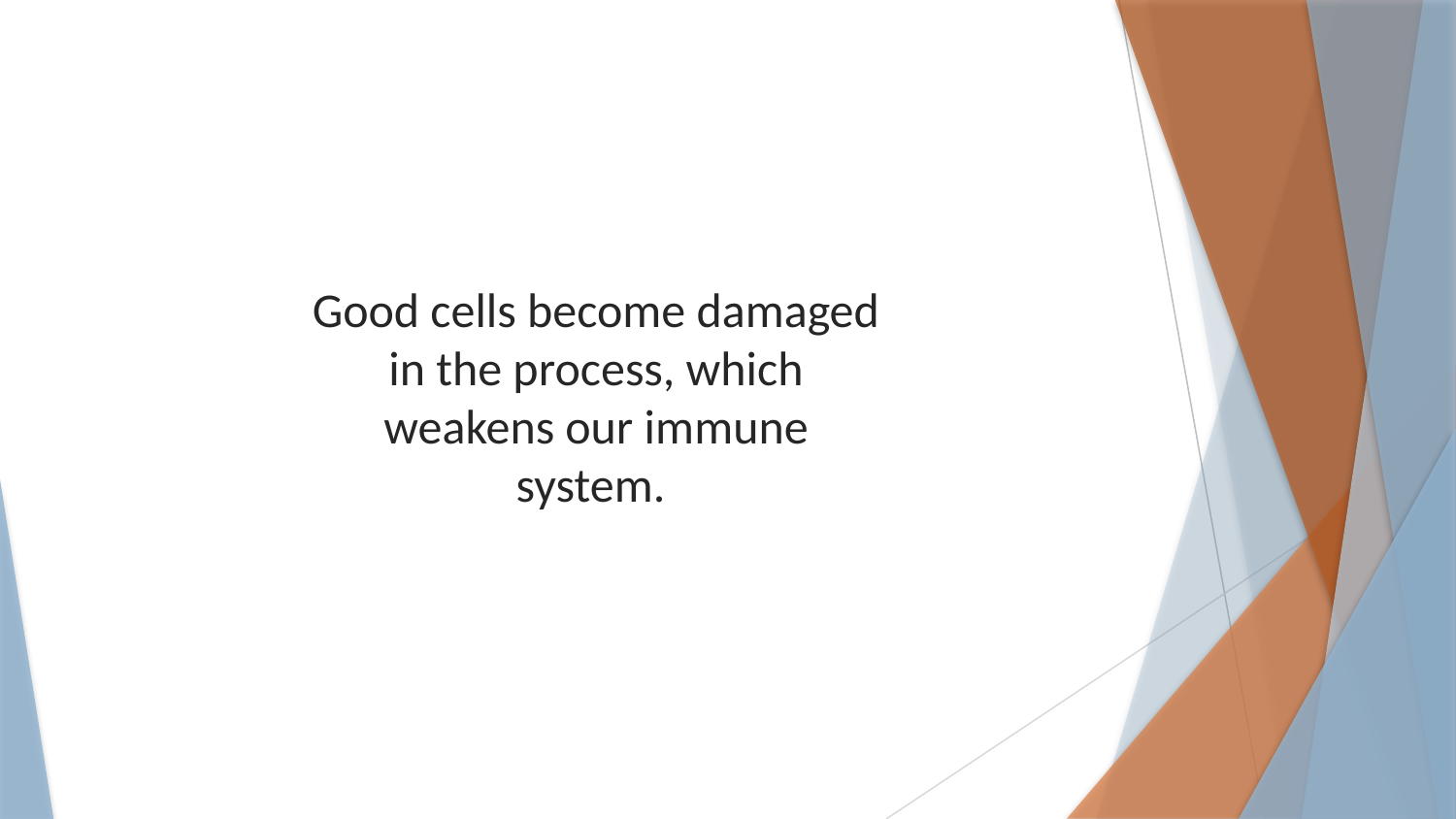

Good cells become damaged in the process, which weakens our immune system.